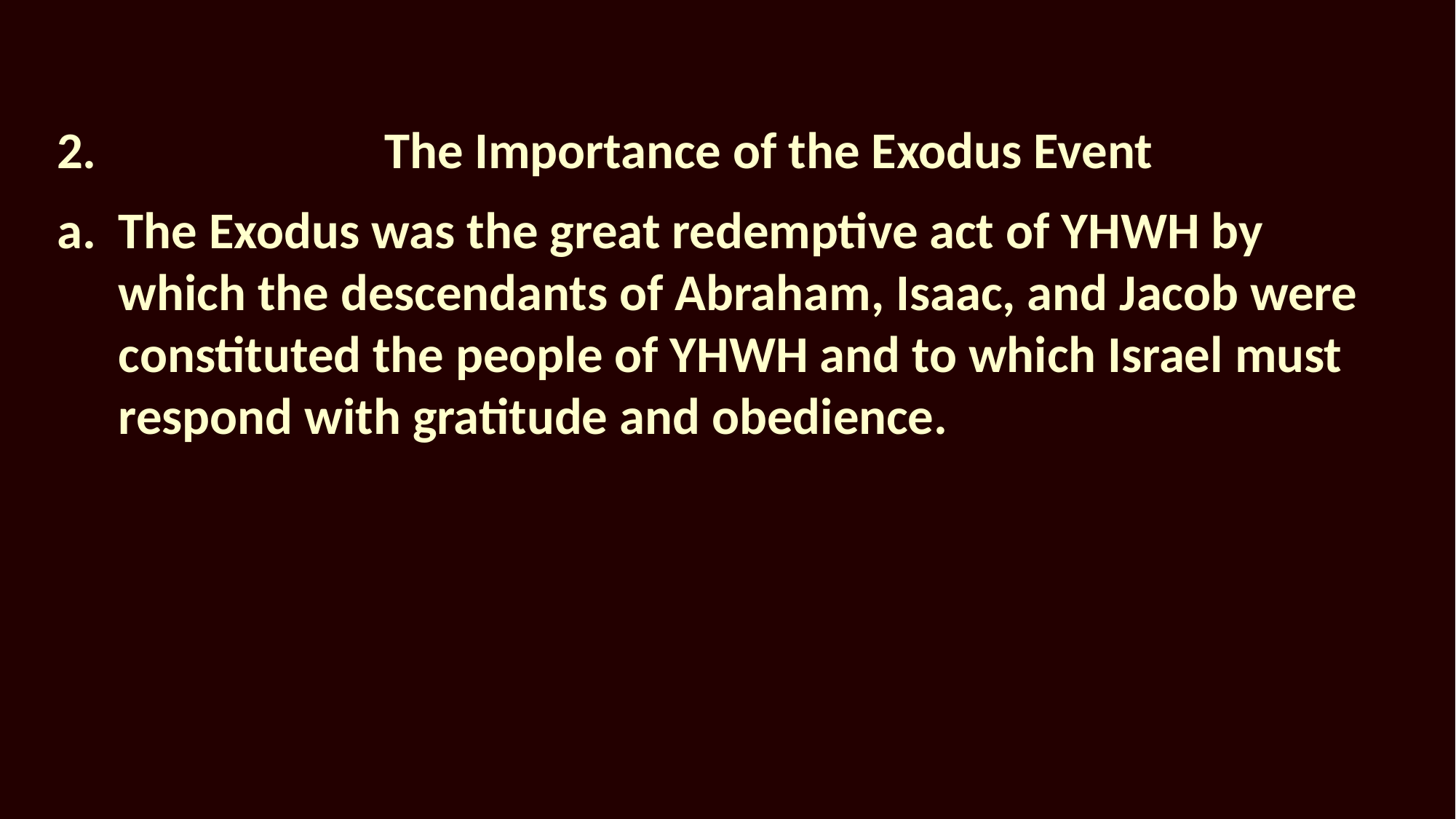

2.			The Importance of the Exodus Event
The Exodus was the great redemptive act of YHWH by which the descendants of Abraham, Isaac, and Jacob were constituted the people of YHWH and to which Israel must respond with gratitude and obedience.